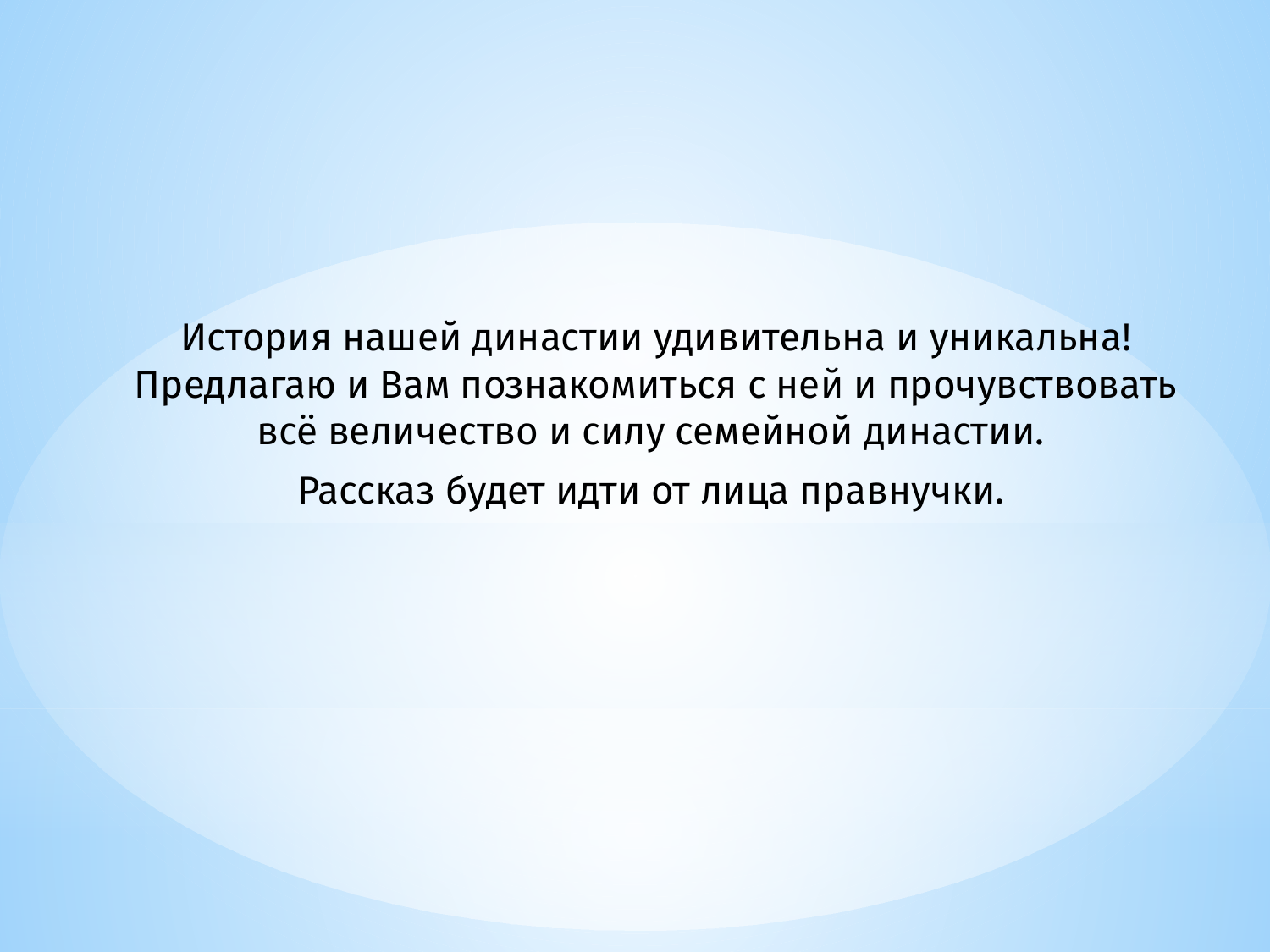

История нашей династии удивительна и уникальна! Предлагаю и Вам познакомиться с ней и прочувствовать всё величество и силу семейной династии.
Рассказ будет идти от лица правнучки.